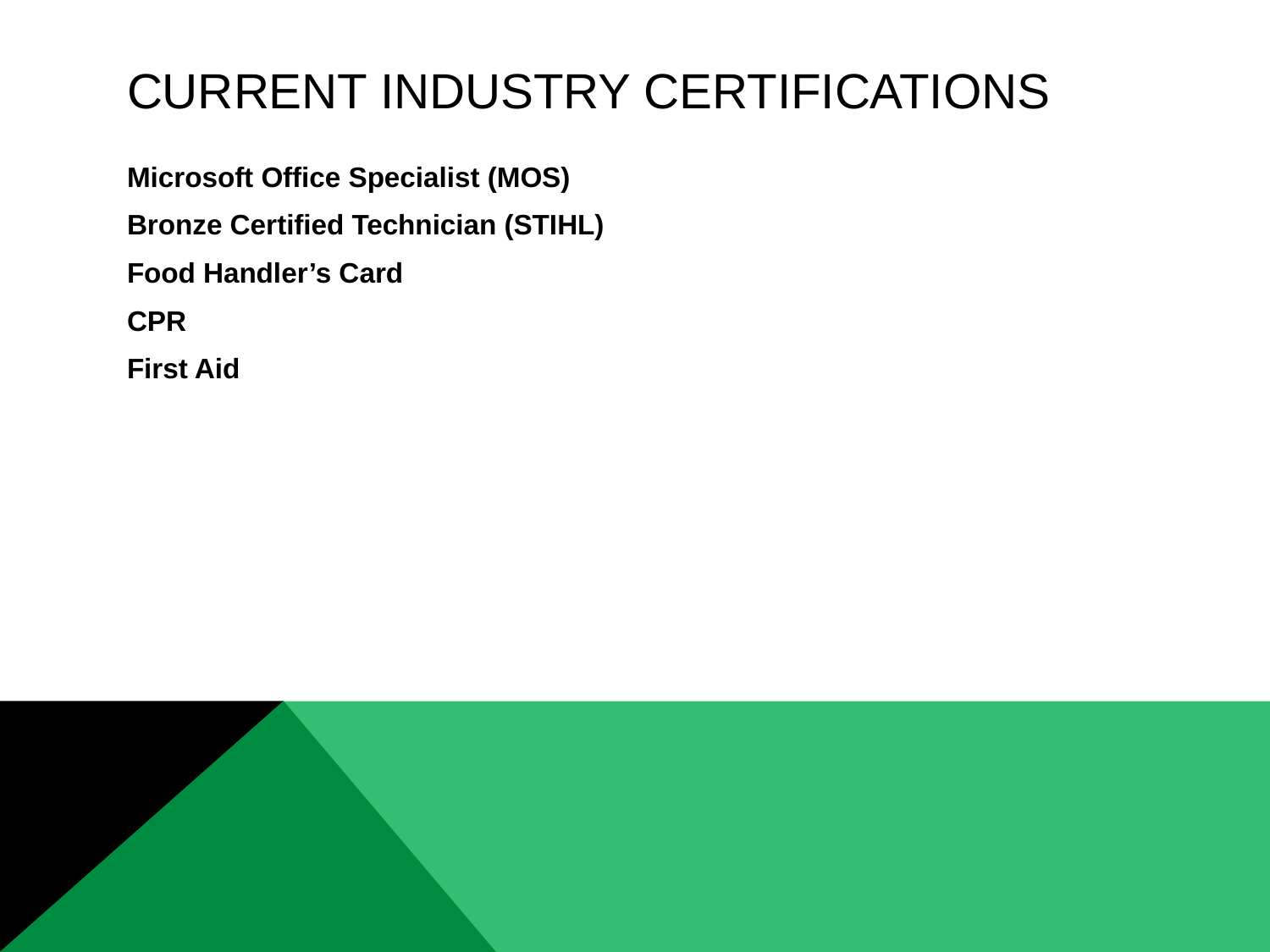

# Current Industry Certifications
Microsoft Office Specialist (MOS)
Bronze Certified Technician (STIHL)
Food Handler’s Card
CPR
First Aid